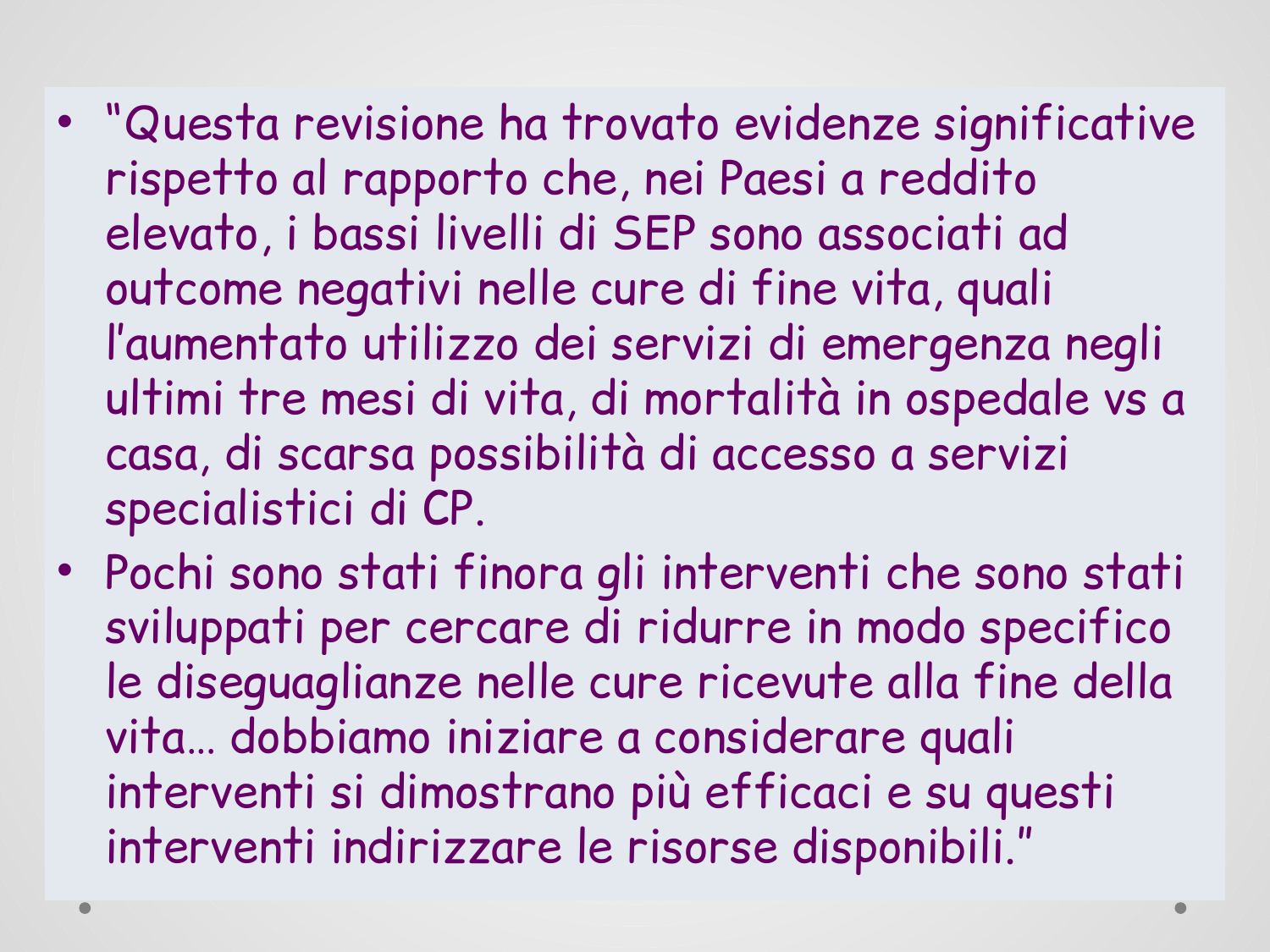

“Questa revisione ha trovato evidenze significative rispetto al rapporto che, nei Paesi a reddito elevato, i bassi livelli di SEP sono associati ad outcome negativi nelle cure di fine vita, quali l’aumentato utilizzo dei servizi di emergenza negli ultimi tre mesi di vita, di mortalità in ospedale vs a casa, di scarsa possibilità di accesso a servizi specialistici di CP.
Pochi sono stati finora gli interventi che sono stati sviluppati per cercare di ridurre in modo specifico le diseguaglianze nelle cure ricevute alla fine della vita… dobbiamo iniziare a considerare quali interventi si dimostrano più efficaci e su questi interventi indirizzare le risorse disponibili.”